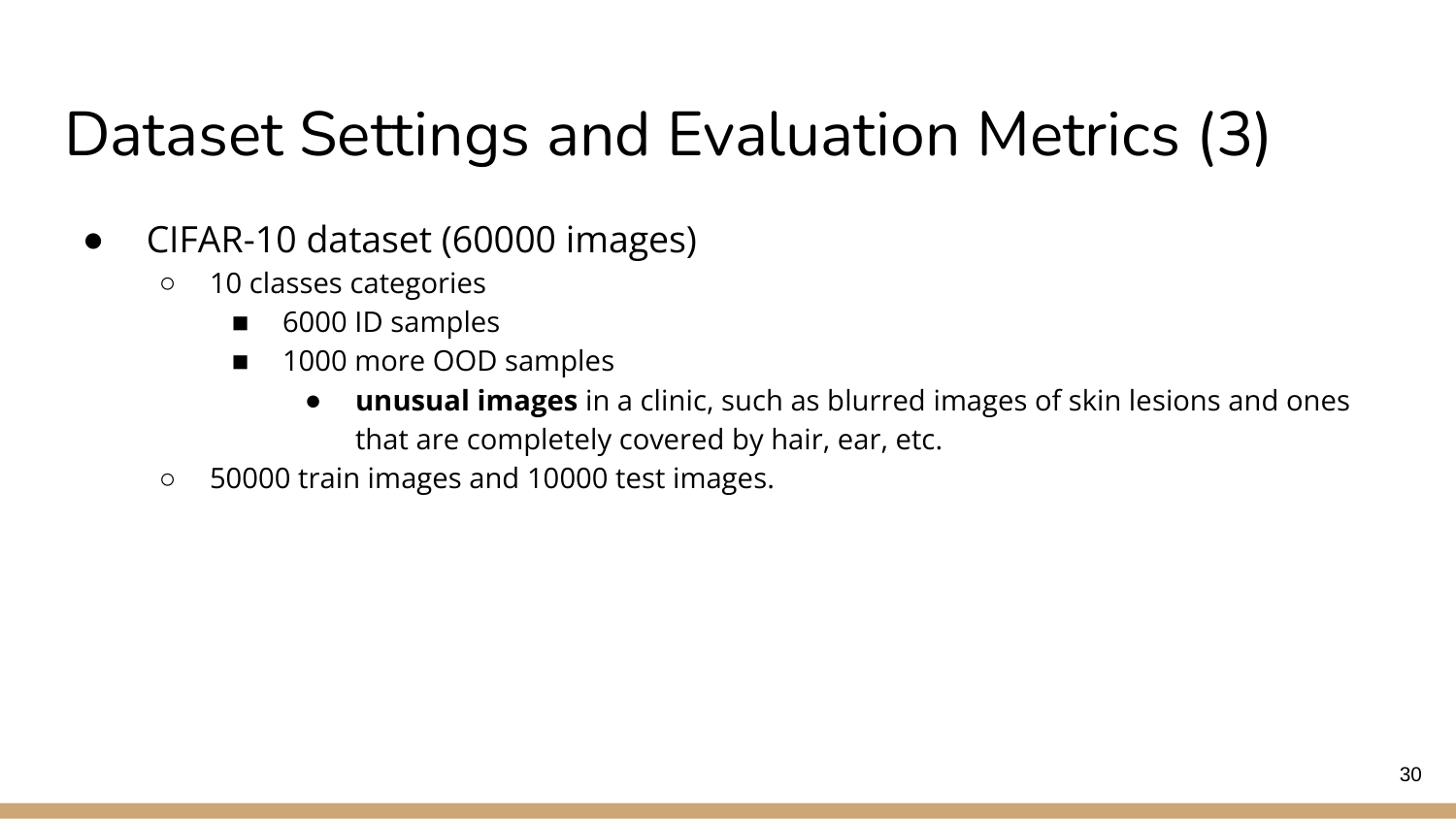

# Dataset Settings and Evaluation Metrics (3)
 CIFAR-10 dataset (60000 images)
10 classes categories
6000 ID samples
1000 more OOD samples
unusual images in a clinic, such as blurred images of skin lesions and ones that are completely covered by hair, ear, etc.
50000 train images and 10000 test images.
30